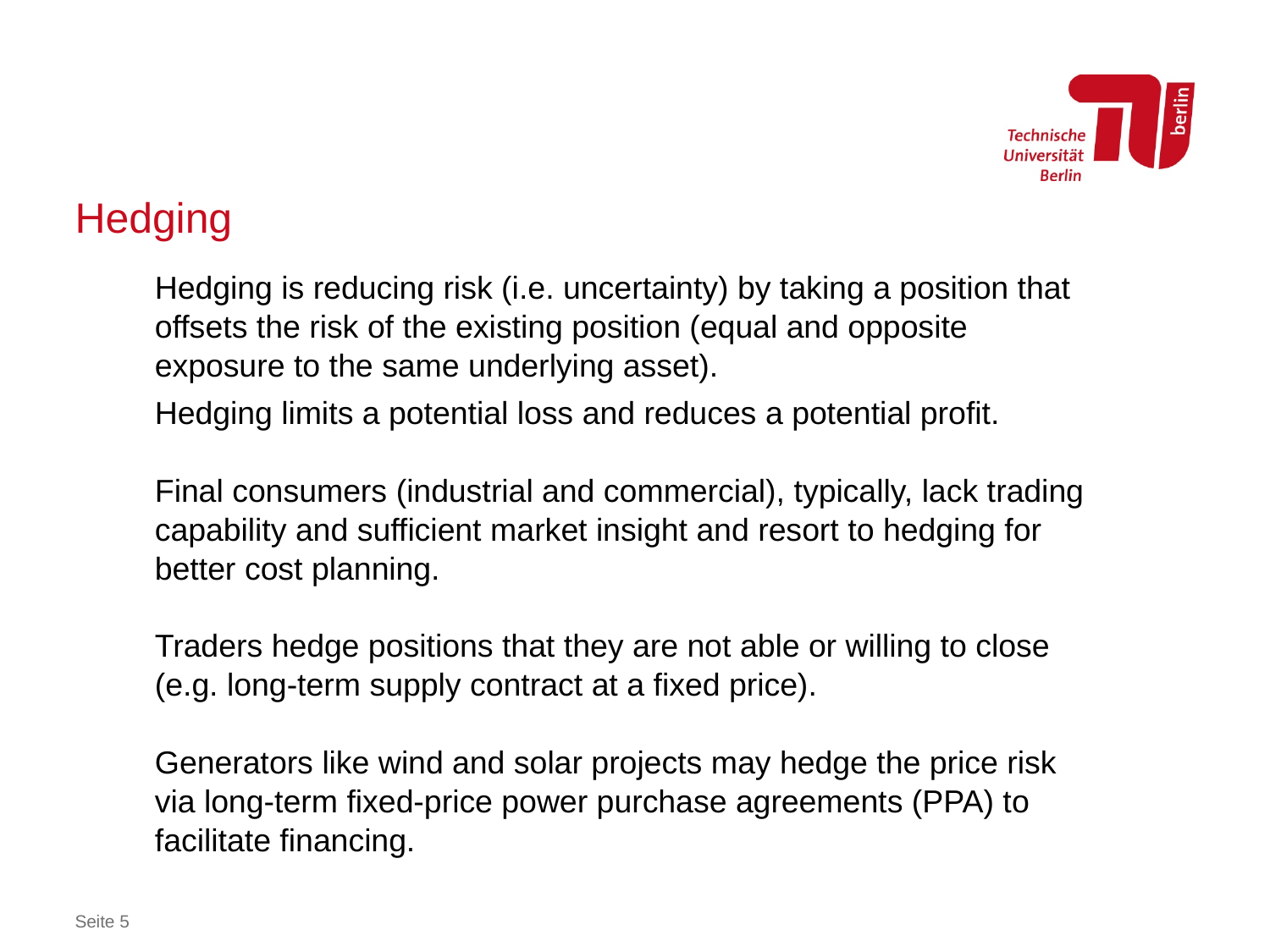

# Hedging
Hedging is reducing risk (i.e. uncertainty) by taking a position that offsets the risk of the existing position (equal and opposite exposure to the same underlying asset).
Hedging limits a potential loss and reduces a potential profit.

Final consumers (industrial and commercial), typically, lack trading capability and sufficient market insight and resort to hedging for better cost planning.

Traders hedge positions that they are not able or willing to close (e.g. long-term supply contract at a fixed price).

Generators like wind and solar projects may hedge the price risk via long-term fixed-price power purchase agreements (PPA) to facilitate financing.
Seite 5